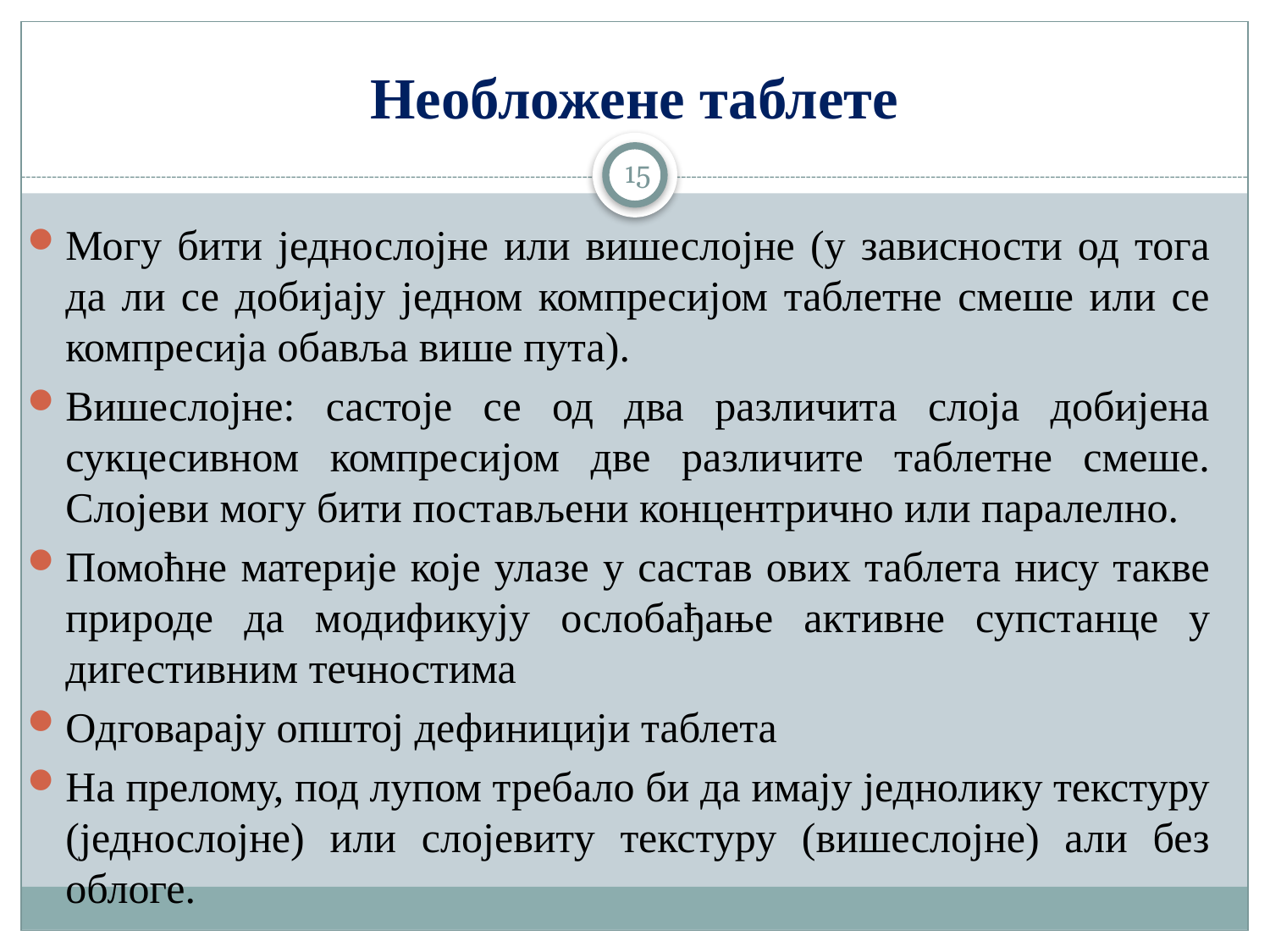

# Необложене таблете
15
Могу бити једнослојне или вишеслојне (у зависности од тога да ли се добијају једном компресијом таблетне смеше или се компресија обавља више пута).
Вишеслојне: састоје се од два различита слоја добијена сукцесивном компресијом две различите таблетне смеше. Слојеви могу бити постављени концентрично или паралелно.
Помоћне материје које улазе у састав ових таблета нису такве природе да модификују ослобађање активне супстанце у дигестивним течностима
Одговарају општој дефиницији таблета
На прелому, под лупом требало би да имају једнолику текстуру (једнослојне) или слојевиту текстуру (вишеслојне) али без облоге.